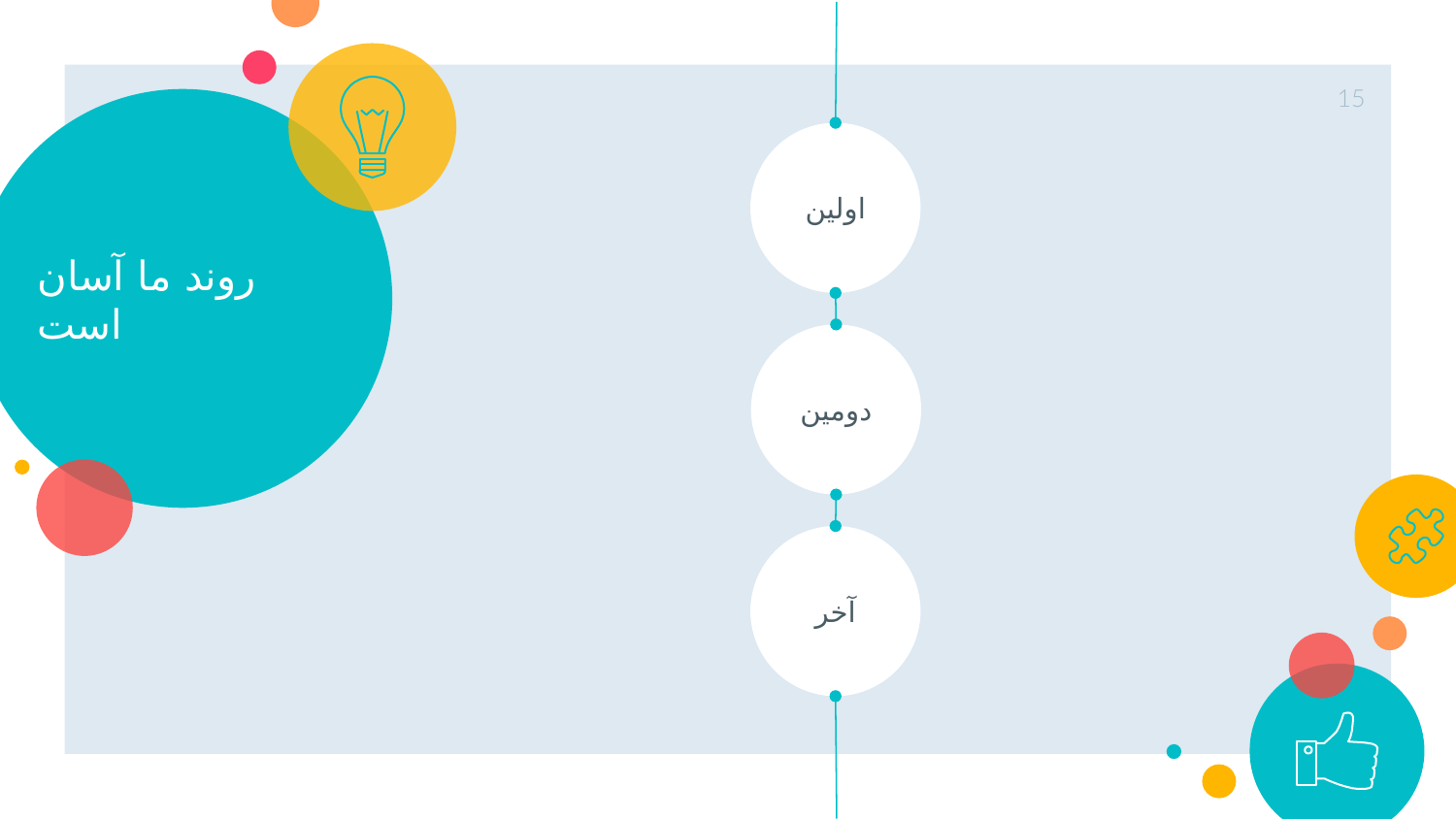

15
# روند ما آسان است
اولین
دومین
آخر